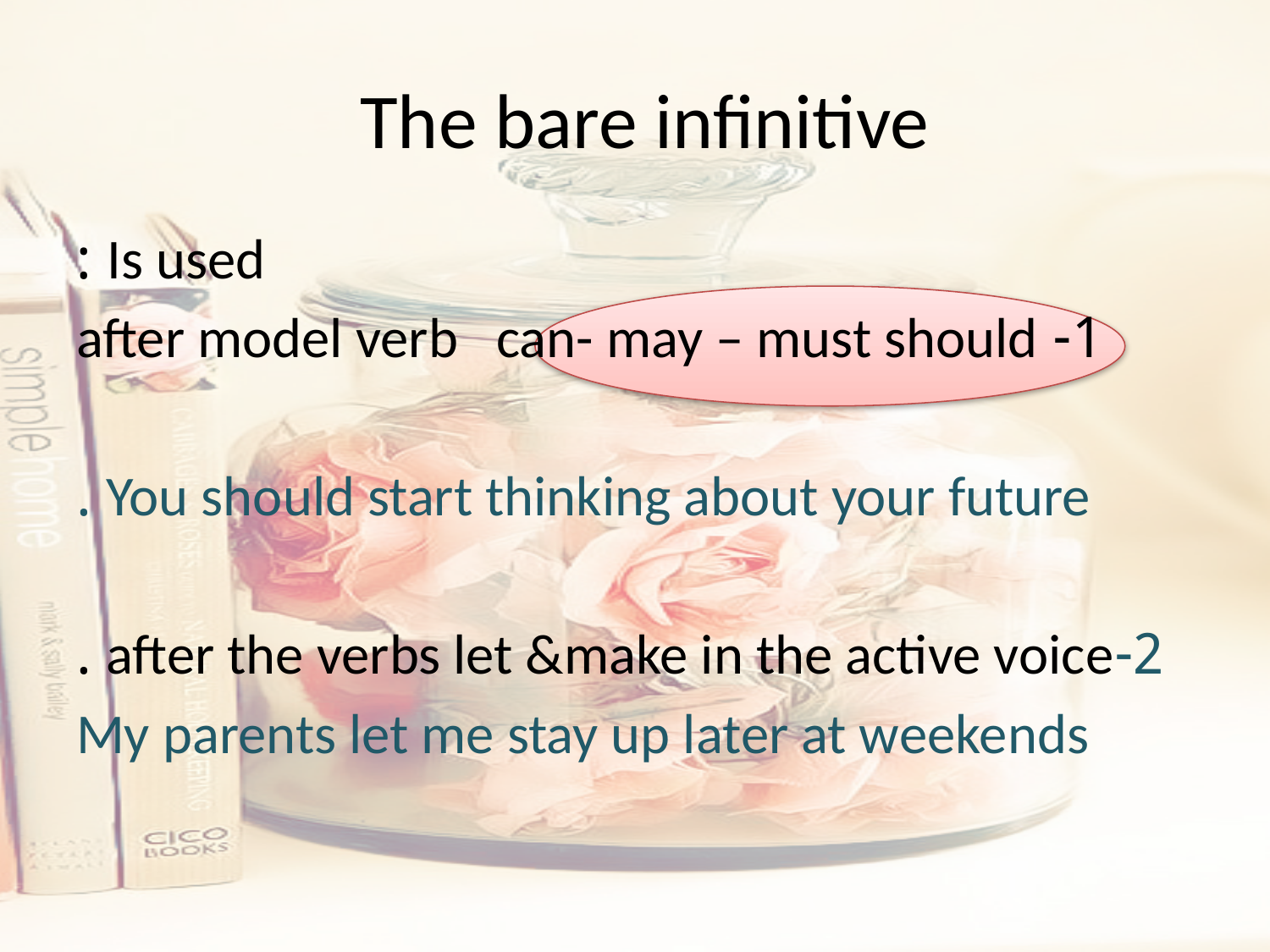

# The bare infinitive
Is used :
1- after model verb   can- may – must should

You should start thinking about your future .

2-after the verbs let &make in the active voice .
My parents let me stay up later at weekends